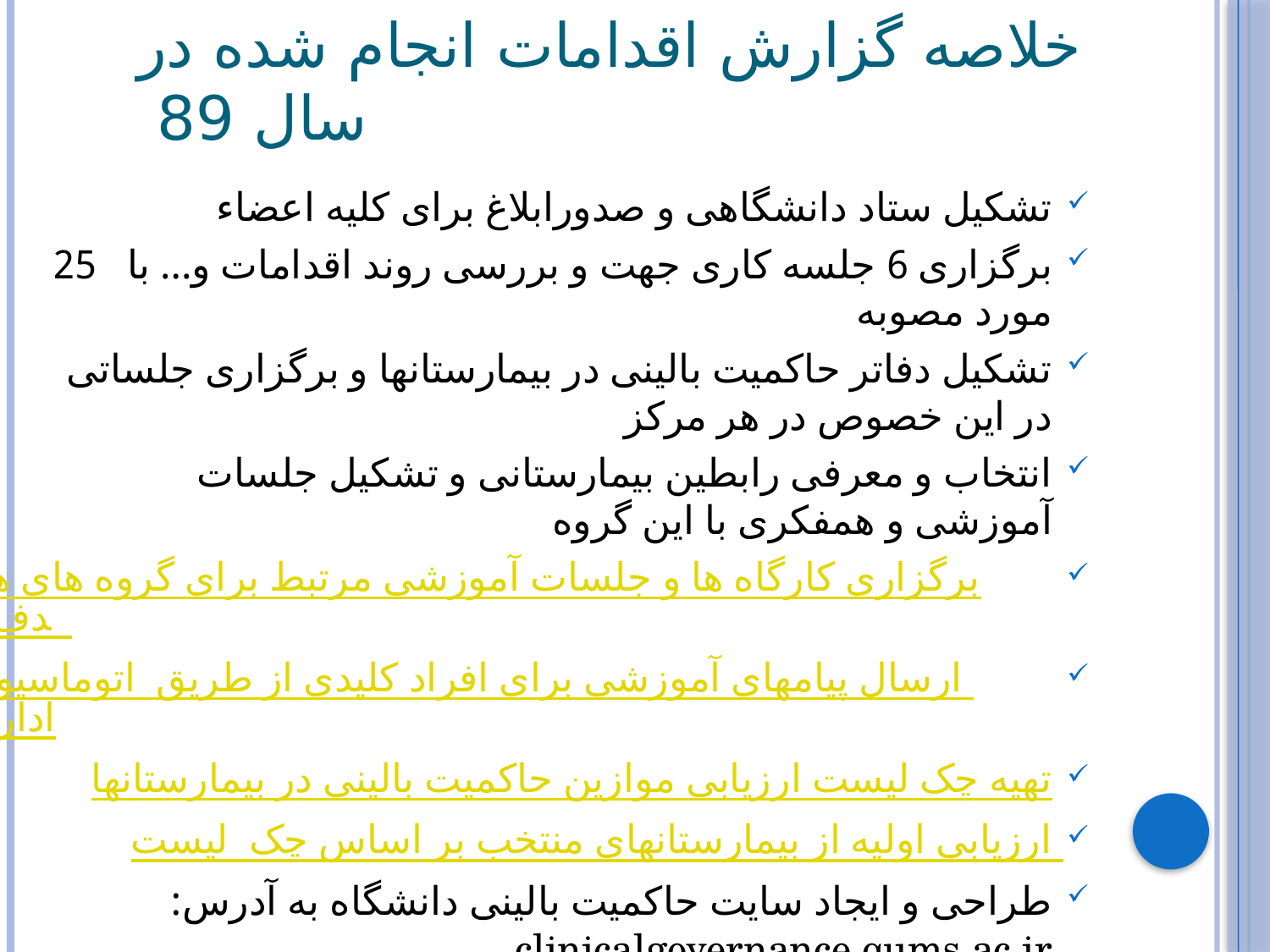

# خلاصه گزارش اقدامات انجام شده در سال 89
تشکیل ستاد دانشگاهی و صدورابلاغ برای کلیه اعضاء
برگزاری 6 جلسه کاری جهت و بررسی روند اقدامات و... با   25 مورد مصوبه
تشکیل دفاتر حاکمیت بالینی در بیمارستانها و برگزاری جلساتی در این خصوص در هر مرکز
انتخاب و معرفی رابطین بیمارستانی و تشکیل جلسات آموزشی و همفکری با این گروه
برگزاری کارگاه ها و جلسات آموزشی مرتبط برای گروه های هدف
ارسال پیامهای آموزشی برای افراد کلیدی از طریق اتوماسیون اداری
تهیه چک لیست ارزیابی موازین حاکمیت بالینی در بیمارستانها
ارزیابی اولیه از بیمارستانهای منتخب بر اساس چک لیست
طراحی و ایجاد سایت حاکمیت بالینی دانشگاه به آدرس:  clinicalgovernance.qums.ac.ir